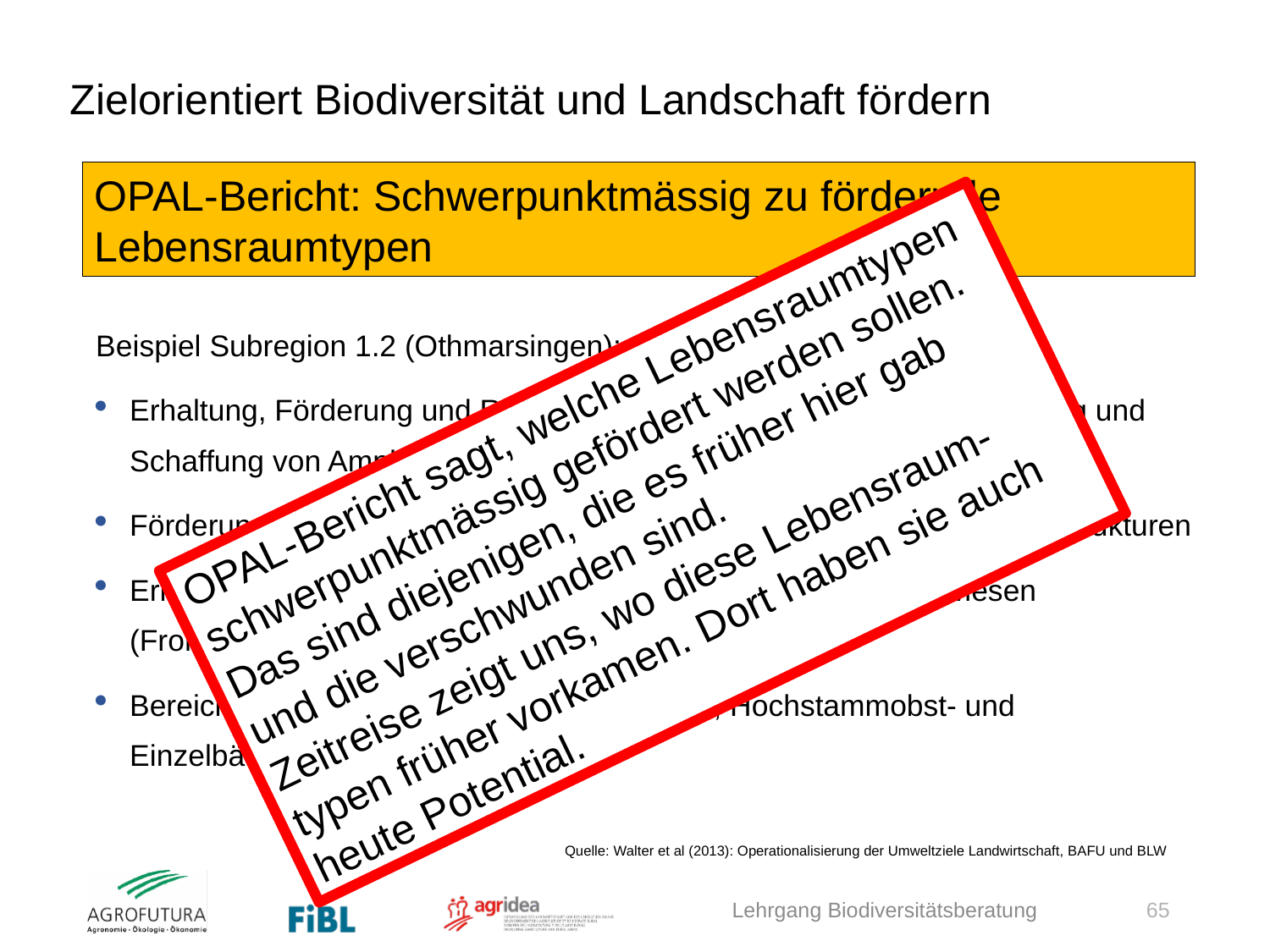

Zielorientiert Biodiversität und Landschaft fördern
OPAL-Bericht: Schwerpunktmässig zu fördernde Lebensraumtypen
Beispiel Subregion 1.2 (Othmarsingen):
Erhaltung, Förderung und Renaturierung von Feuchtgebieten, Erhaltung und Schaffung von Amphibienlaichgewässern
Förderung des ökologischen Ausgleichs im Ackerbau und der Ruderalstrukturen
Erhaltung und Förderung der TWW und der artenreichen Fettwiesen (Fromentalwiesen)
Bereicherung mit Gehölzstrukturen (Hecken, Hochstammobst- und Einzelbäume)

OPAL-Bericht sagt, welche Lebensraumtypen schwerpunktmässig gefördert werden sollen.
Das sind diejenigen, die es früher hier gab und die verschwunden sind.
Zeitreise zeigt uns, wo diese Lebensraum-typen früher vorkamen. Dort haben sie auch heute Potential.
Quelle: Walter et al (2013): Operationalisierung der Umweltziele Landwirtschaft, BAFU und BLW
Lehrgang Biodiversitätsberatung
65